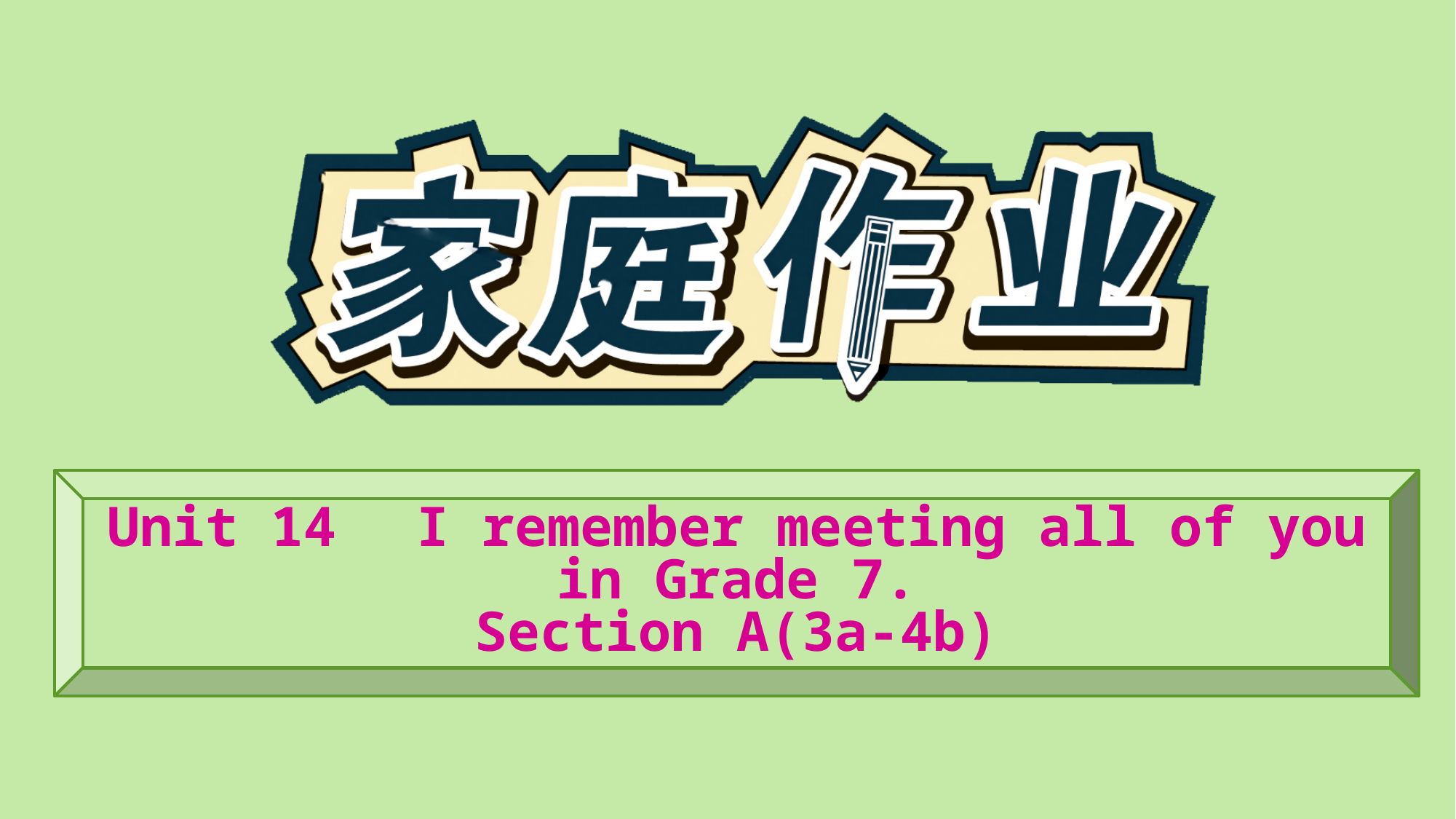

Unit 14　I remember meeting all of you
in Grade 7.
Section A(3a-4b)